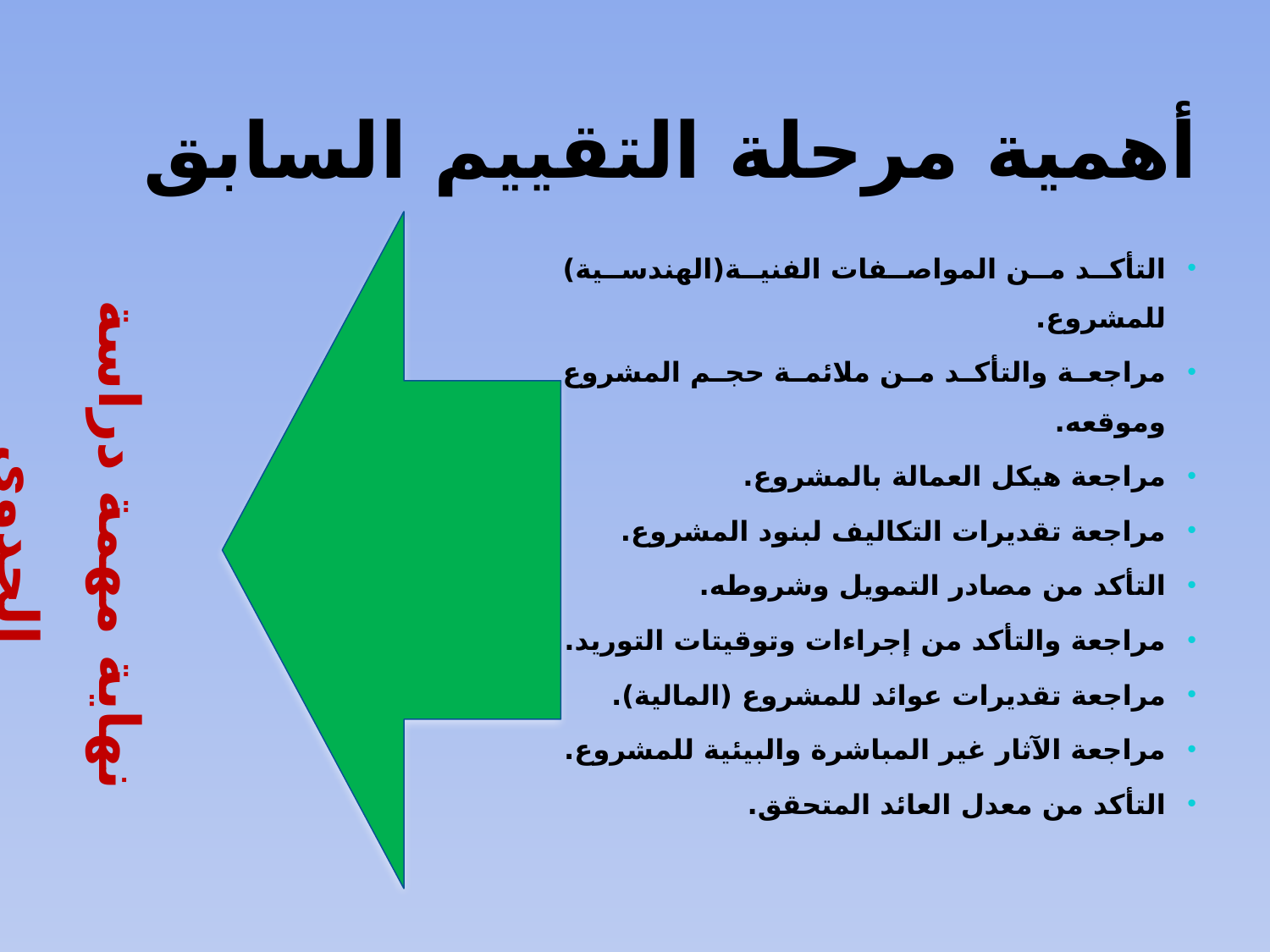

# أهمية مرحلة التقييم السابق
التأكد من المواصفات الفنية(الهندسية) للمشروع.
مراجعة والتأكد من ملائمة حجم المشروع وموقعه.
مراجعة هيكل العمالة بالمشروع.
مراجعة تقديرات التكاليف لبنود المشروع.
التأكد من مصادر التمويل وشروطه.
مراجعة والتأكد من إجراءات وتوقيتات التوريد.
مراجعة تقديرات عوائد للمشروع (المالية).
مراجعة الآثار غير المباشرة والبيئية للمشروع.
التأكد من معدل العائد المتحقق.

نهاية مهمة دراسة الجدوى
الدكتور عيسى قداده
30